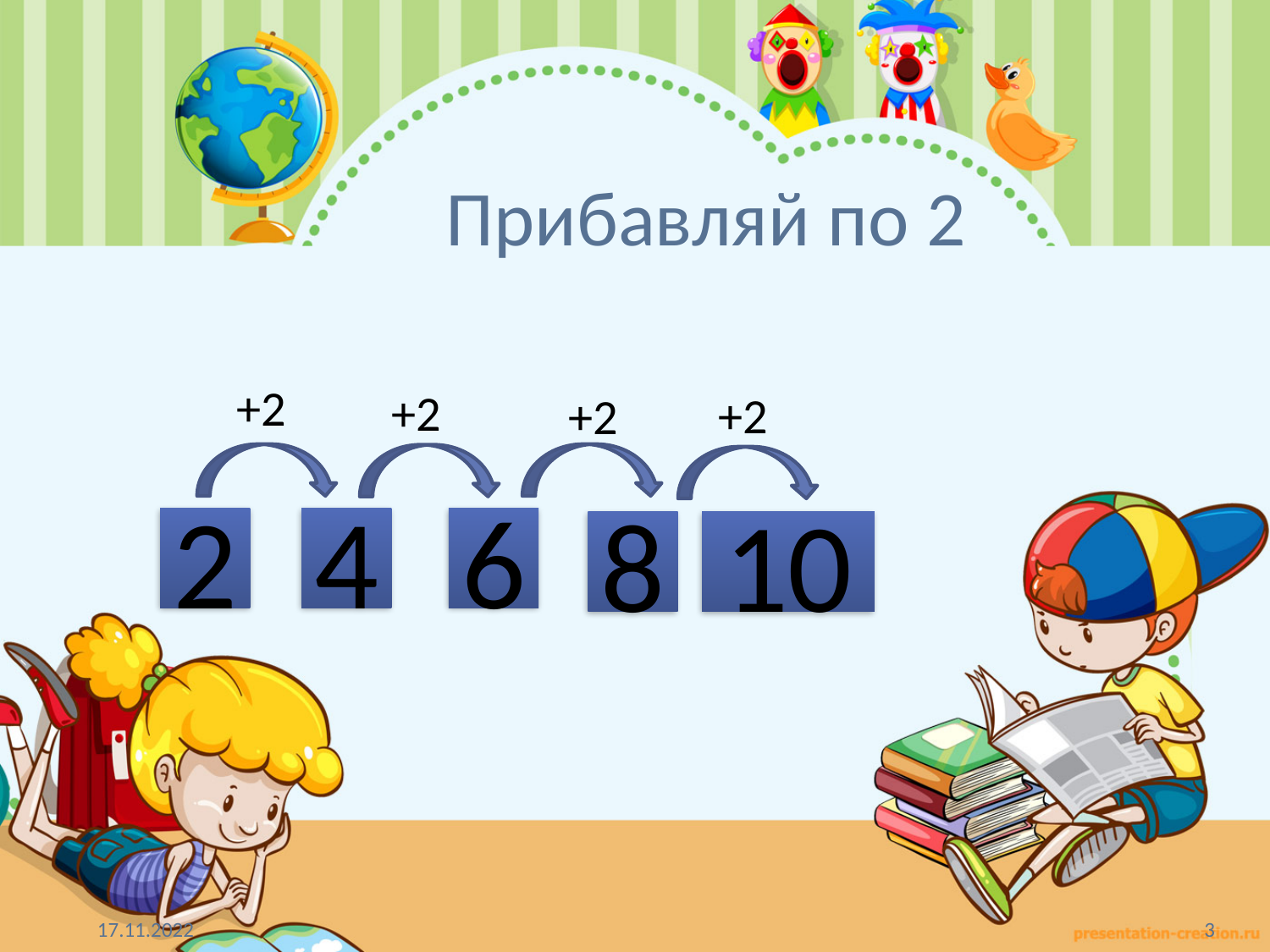

# Прибавляй по 2
+2
+2
+2
+2

2
4
6
8
10